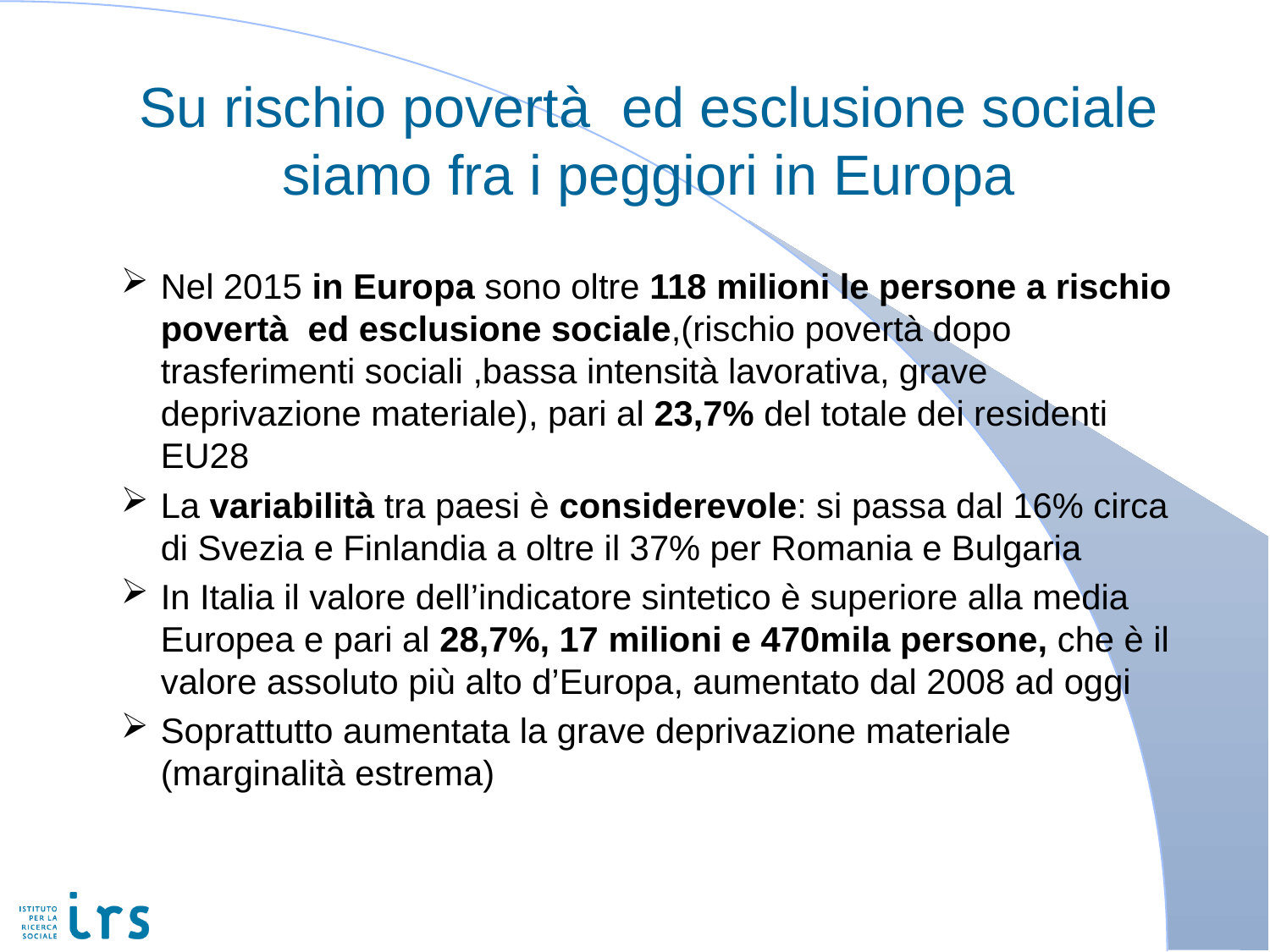

# Su rischio povertà  ed esclusione sociale siamo fra i peggiori in Europa
Nel 2015 in Europa sono oltre 118 milioni le persone a rischio povertà  ed esclusione sociale,(rischio povertà dopo trasferimenti sociali ,bassa intensità lavorativa, grave deprivazione materiale), pari al 23,7% del totale dei residenti EU28
La variabilità tra paesi è considerevole: si passa dal 16% circa di Svezia e Finlandia a oltre il 37% per Romania e Bulgaria
In Italia il valore dell’indicatore sintetico è superiore alla media Europea e pari al 28,7%, 17 milioni e 470mila persone, che è il valore assoluto più alto d’Europa, aumentato dal 2008 ad oggi
Soprattutto aumentata la grave deprivazione materiale (marginalità estrema)